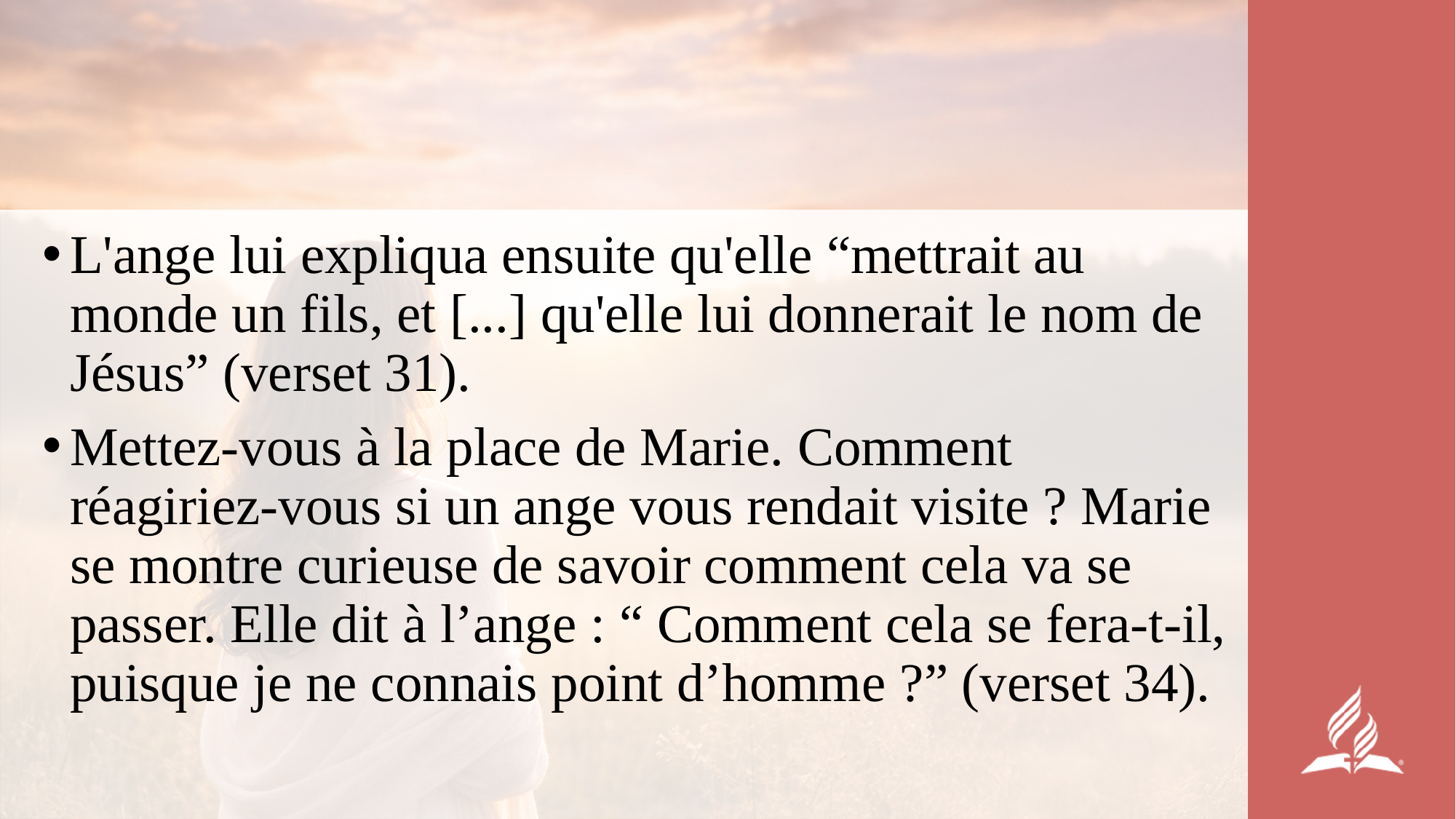

L'ange lui expliqua ensuite qu'elle “mettrait au monde un fils, et [...] qu'elle lui donnerait le nom de Jésus” (verset 31).
Mettez-vous à la place de Marie. Comment réagiriez-vous si un ange vous rendait visite ? Marie se montre curieuse de savoir comment cela va se passer. Elle dit à l’ange : “ Comment cela se fera-t-il, puisque je ne connais point d’homme ?” (verset 34).